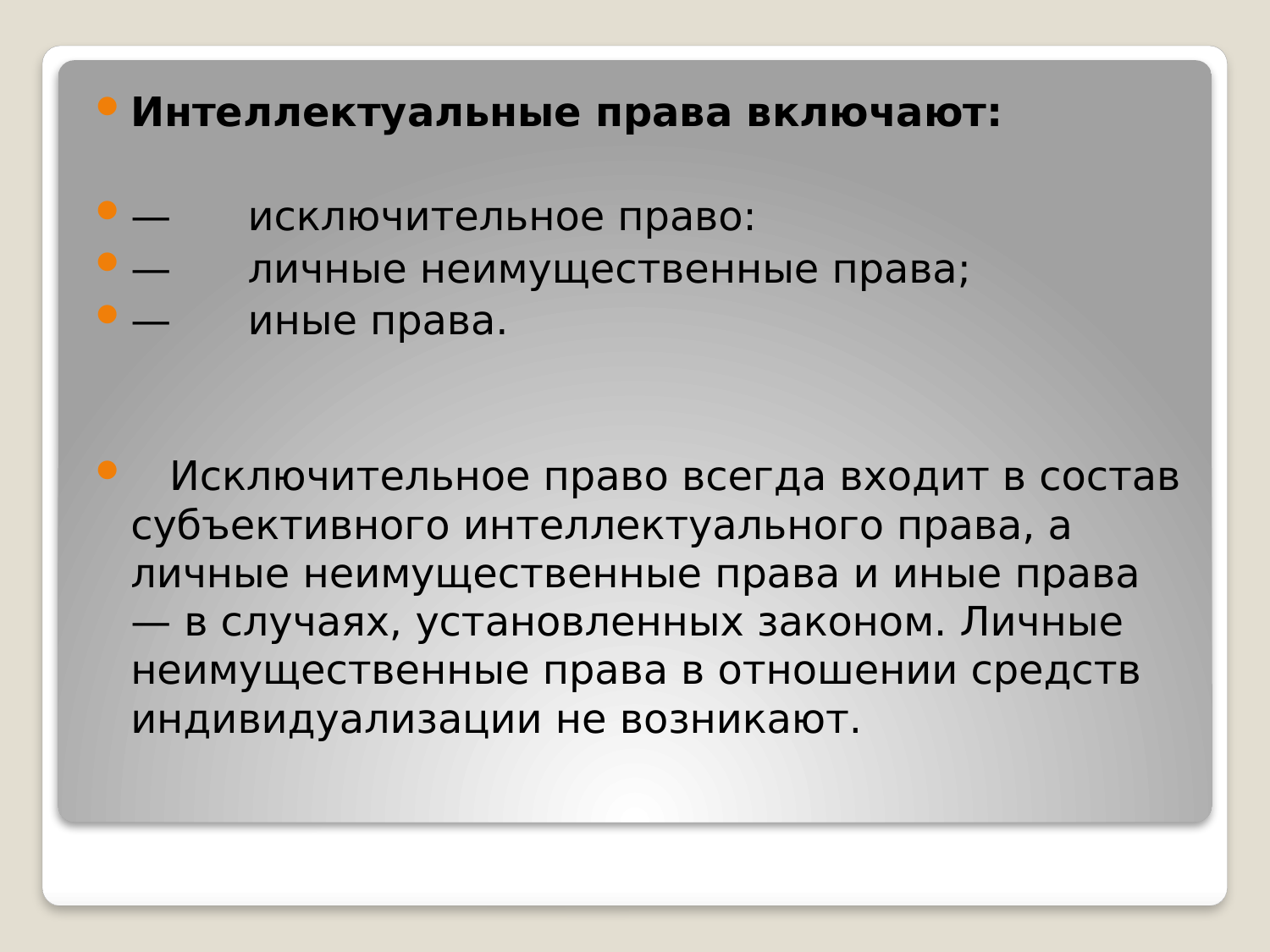

Интеллектуальные права включают:

—	 исключительное право:
—	 личные неимущественные права;
—	 иные права.

   Исключительное право всегда входит в состав субъективного интеллектуального права, а личные неимущественные права и иные права — в случаях, установленных законом. Личные неимущественные права в отношении средств индивидуализации не возникают.

#